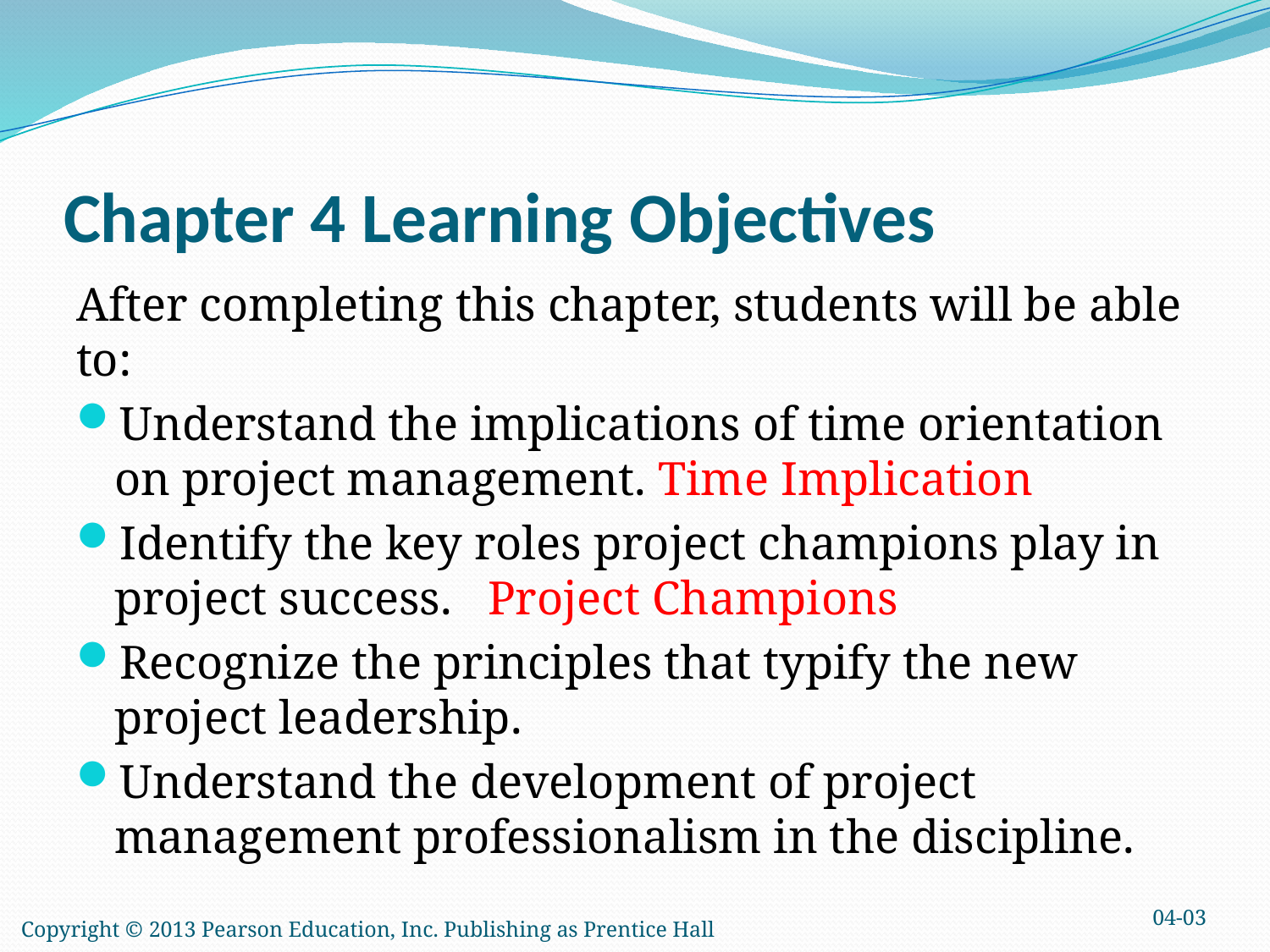

# Chapter 4 Learning Objectives
After completing this chapter, students will be able to:
Understand the implications of time orientation on project management. Time Implication
Identify the key roles project champions play in project success.   Project Champions
Recognize the principles that typify the new project leadership.
Understand the development of project management professionalism in the discipline.

04-03